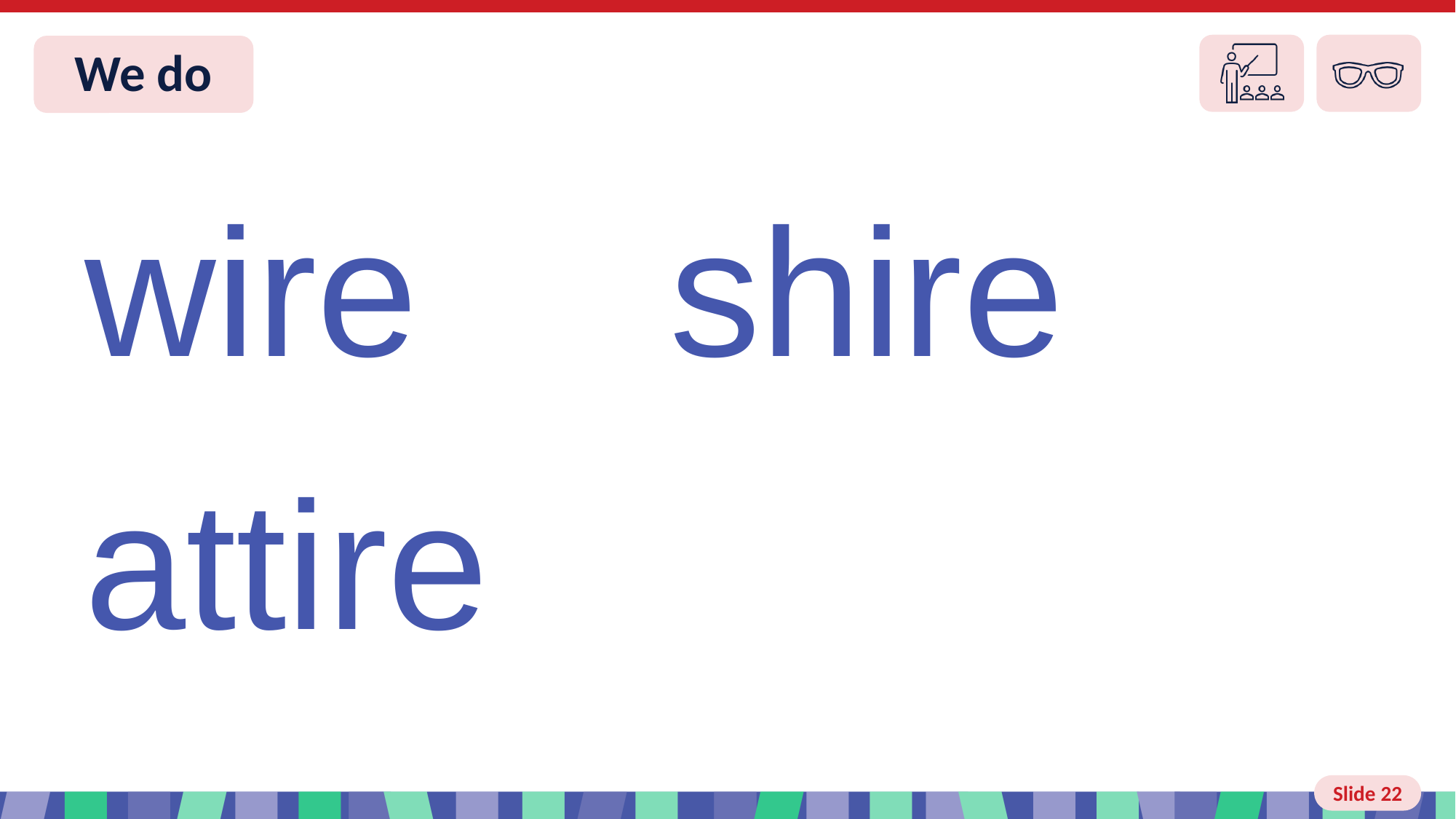

Slide 22 We do
wire     shire
attire